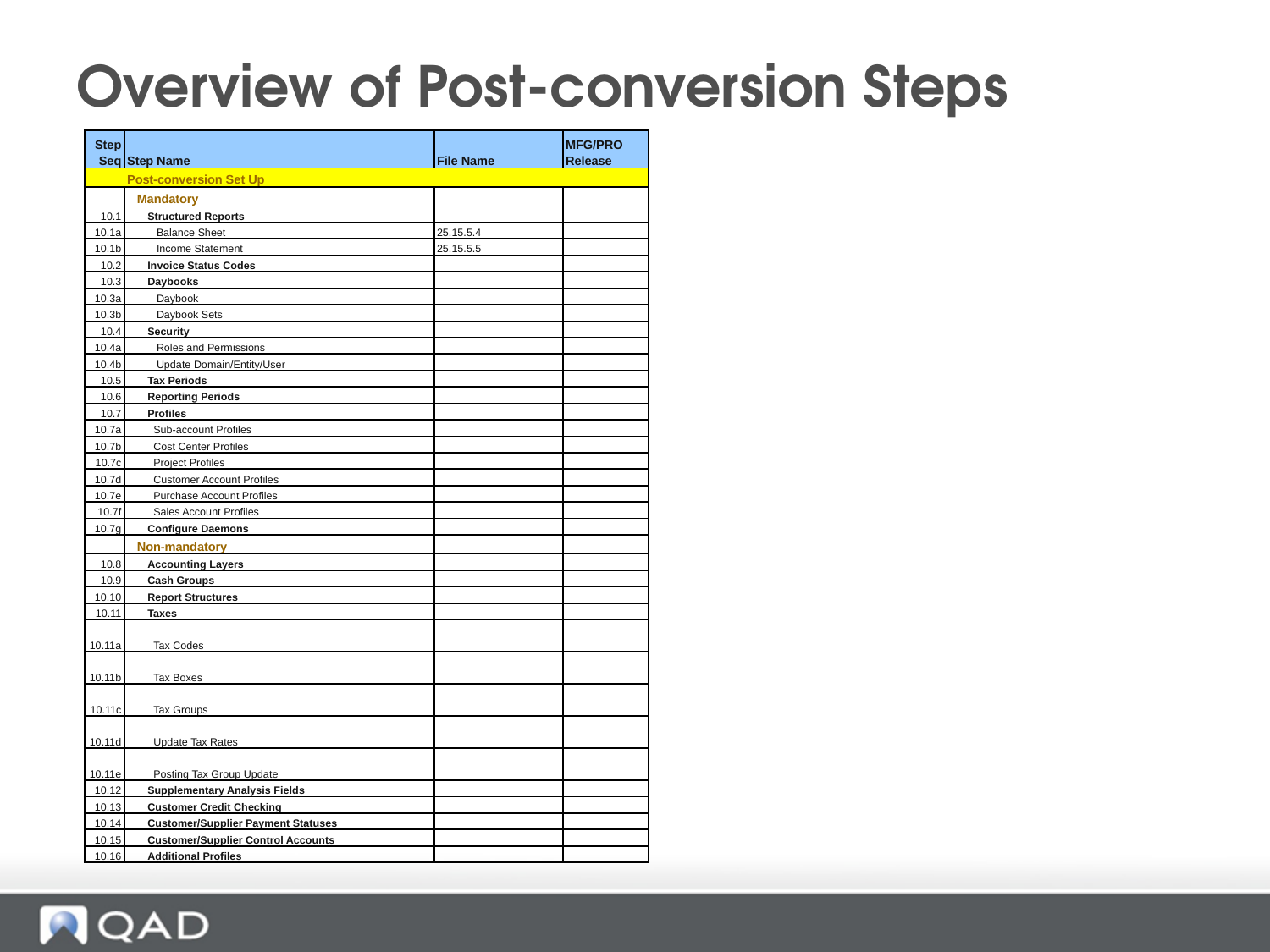

# Overview of Post-conversion Steps
| Step Seq | Step Name | File Name | MFG/PRO Release |
| --- | --- | --- | --- |
|  | Post-conversion Set Up |  |  |
|  | Mandatory |  |  |
| 10.1 | Structured Reports |  |  |
| 10.1a | Balance Sheet | 25.15.5.4 |  |
| 10.1b | Income Statement | 25.15.5.5 |  |
| 10.2 | Invoice Status Codes |  |  |
| 10.3 | Daybooks |  |  |
| 10.3a | Daybook |  |  |
| 10.3b | Daybook Sets |  |  |
| 10.4 | Security |  |  |
| 10.4a | Roles and Permissions |  |  |
| 10.4b | Update Domain/Entity/User |  |  |
| 10.5 | Tax Periods |  |  |
| 10.6 | Reporting Periods |  |  |
| 10.7 | Profiles |  |  |
| 10.7a | Sub-account Profiles |  |  |
| 10.7b | Cost Center Profiles |  |  |
| 10.7c | Project Profiles |  |  |
| 10.7d | Customer Account Profiles |  |  |
| 10.7e | Purchase Account Profiles |  |  |
| 10.7f | Sales Account Profiles |  |  |
| 10.7g | Configure Daemons |  |  |
|  | Non-mandatory |  |  |
| 10.8 | Accounting Layers |  |  |
| 10.9 | Cash Groups |  |  |
| 10.10 | Report Structures |  |  |
| 10.11 | Taxes |  |  |
| 10.11a | Tax Codes |  |  |
| 10.11b | Tax Boxes |  |  |
| 10.11c | Tax Groups |  |  |
| 10.11d | Update Tax Rates |  |  |
| 10.11e | Posting Tax Group Update |  |  |
| 10.12 | Supplementary Analysis Fields |  |  |
| 10.13 | Customer Credit Checking |  |  |
| 10.14 | Customer/Supplier Payment Statuses |  |  |
| 10.15 | Customer/Supplier Control Accounts |  |  |
| 10.16 | Additional Profiles |  |  |